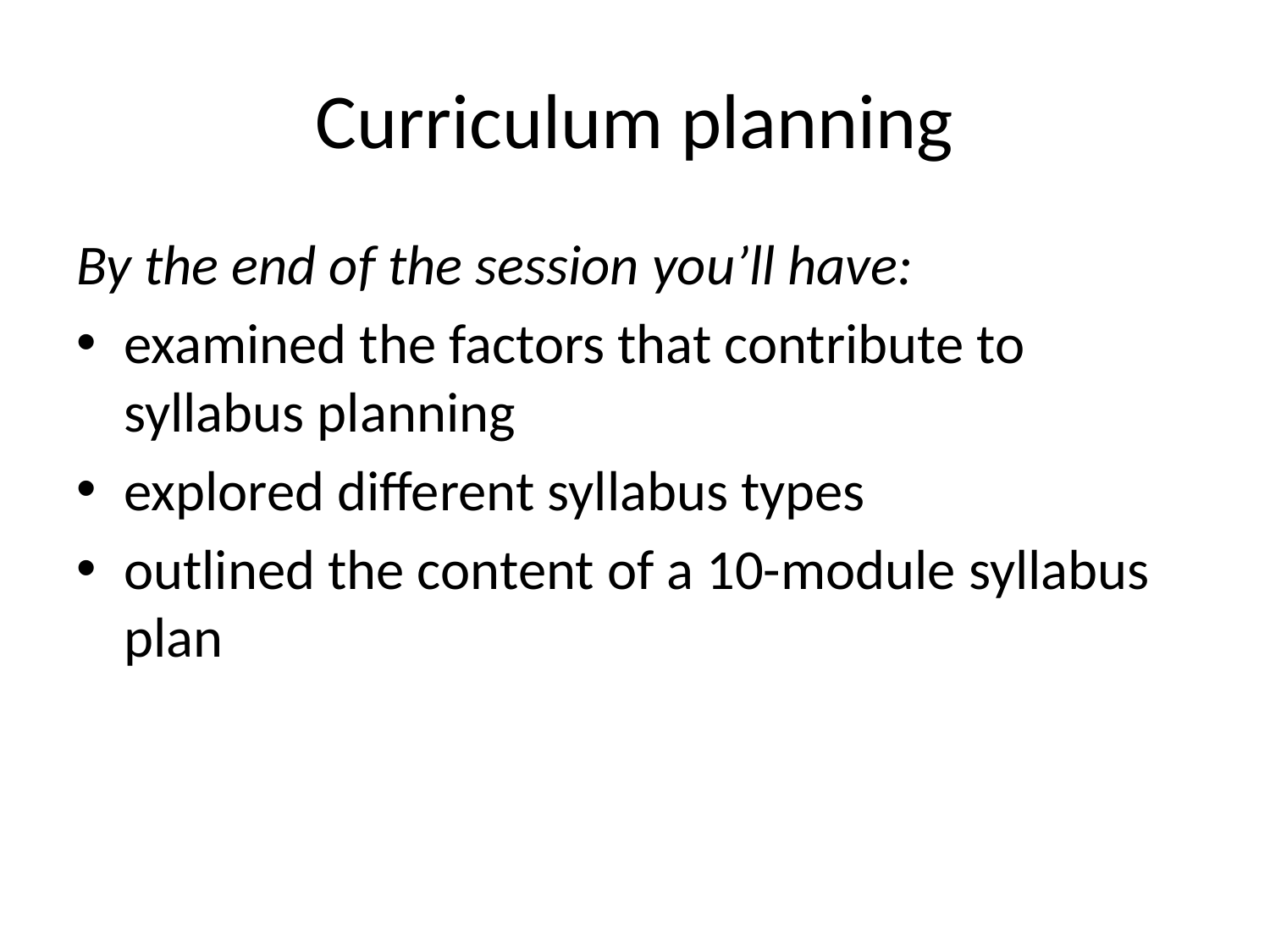

# Curriculum planning
By the end of the session you’ll have:
examined the factors that contribute to syllabus planning
explored different syllabus types
outlined the content of a 10-module syllabus plan